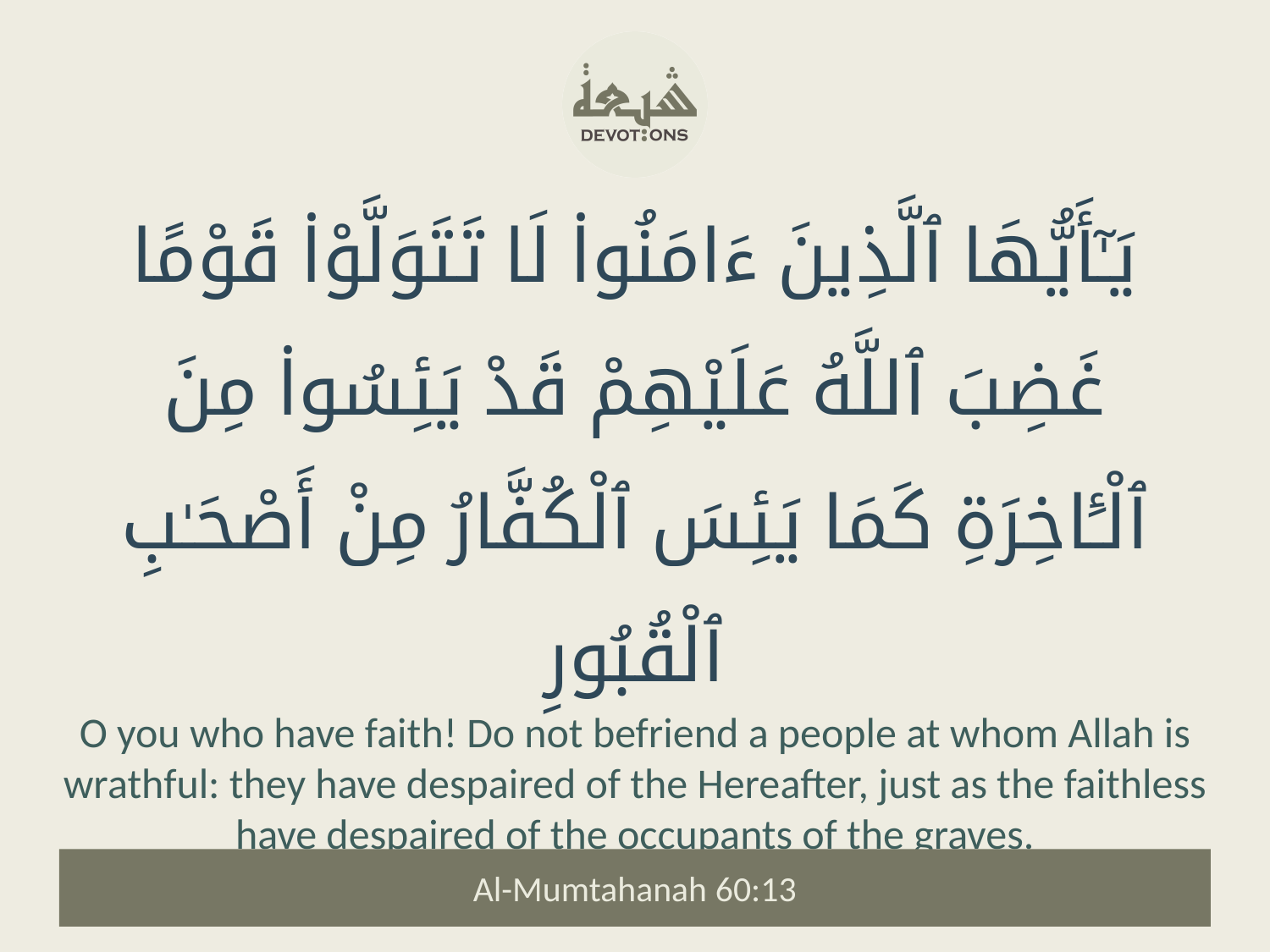

يَـٰٓأَيُّهَا ٱلَّذِينَ ءَامَنُوا۟ لَا تَتَوَلَّوْا۟ قَوْمًا غَضِبَ ٱللَّهُ عَلَيْهِمْ قَدْ يَئِسُوا۟ مِنَ ٱلْـَٔاخِرَةِ كَمَا يَئِسَ ٱلْكُفَّارُ مِنْ أَصْحَـٰبِ ٱلْقُبُورِ
O you who have faith! Do not befriend a people at whom Allah is wrathful: they have despaired of the Hereafter, just as the faithless have despaired of the occupants of the graves.
Al-Mumtahanah 60:13